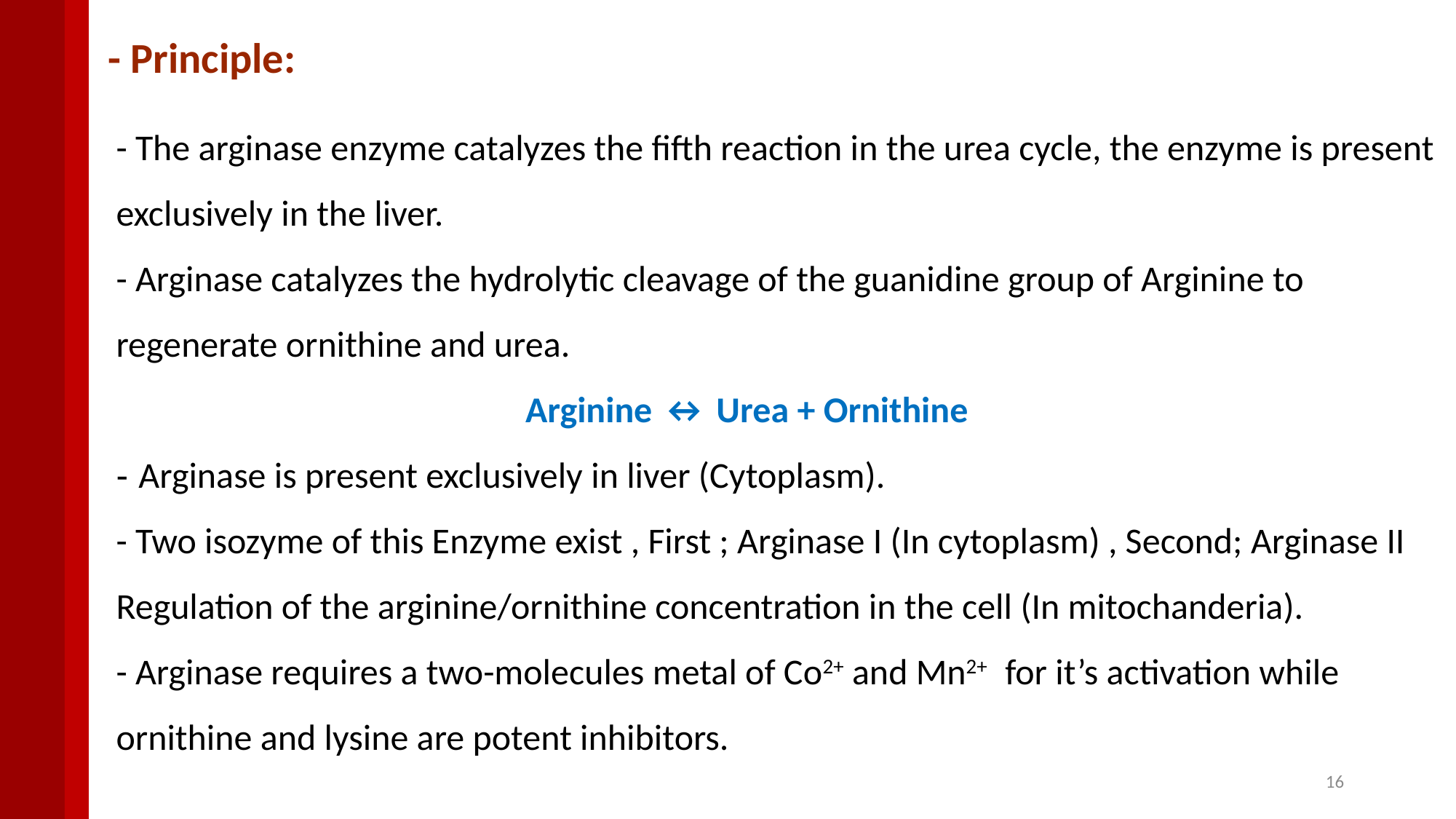

# - Principle:
- The arginase enzyme catalyzes the fifth reaction in the urea cycle, the enzyme is present exclusively in the liver.
- Arginase catalyzes the hydrolytic cleavage of the guanidine group of Arginine to regenerate ornithine and urea.
                                                  Arginine ↔ Urea + Ornithine
- Arginase is present exclusively in liver (Cytoplasm).
- Two isozyme of this Enzyme exist , First ; Arginase I (In cytoplasm) , Second; Arginase II Regulation of the arginine/ornithine concentration in the cell (In mitochanderia).
- Arginase requires a two-molecules metal of Co2+ and Mn2+   for it’s activation while ornithine and lysine are potent inhibitors.
16